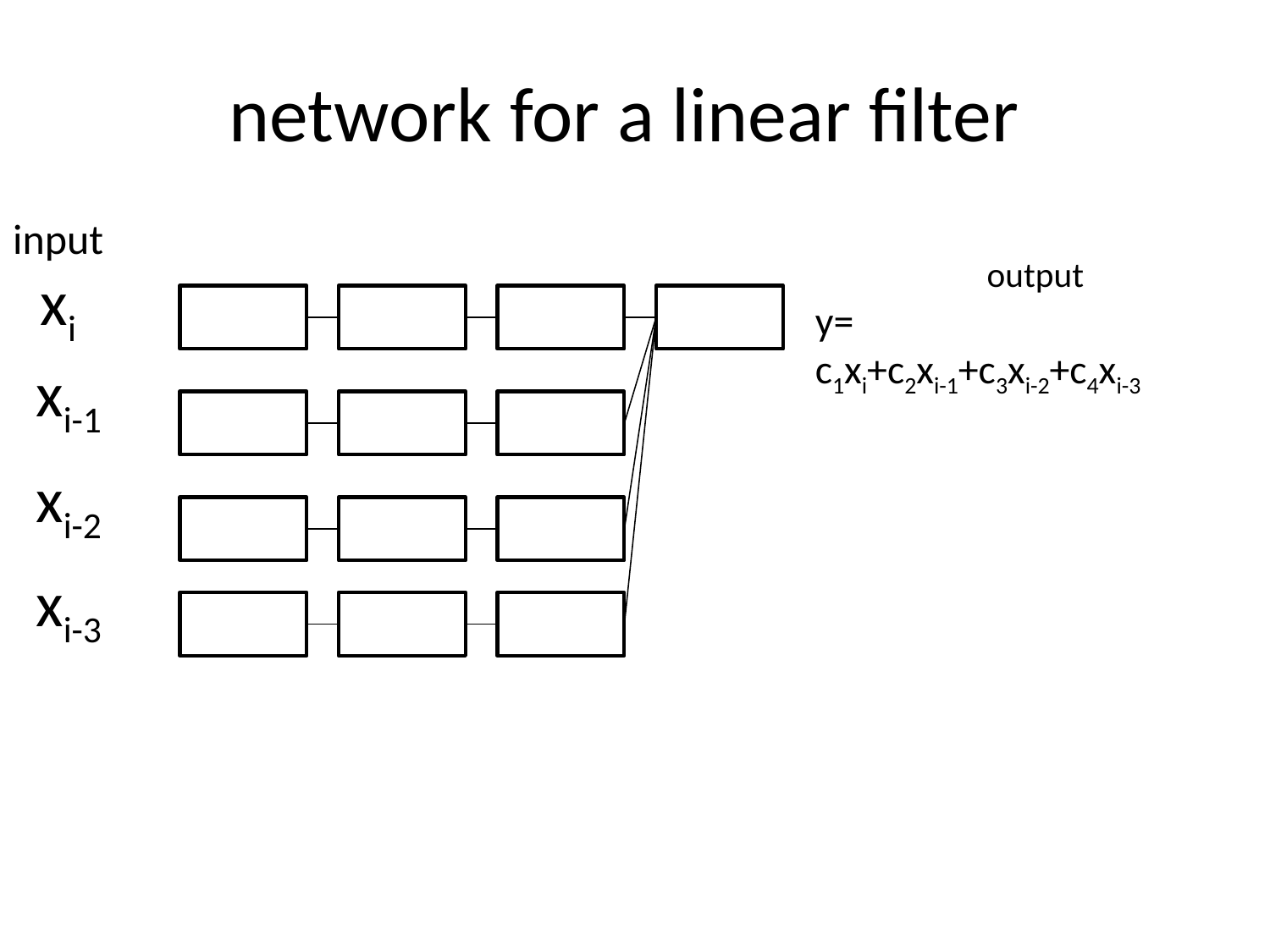

# network for a linear filter
input
xi
output
y=
c1xi+c2xi-1+c3xi-2+c4xi-3

xi-1

xi-2

xi-3